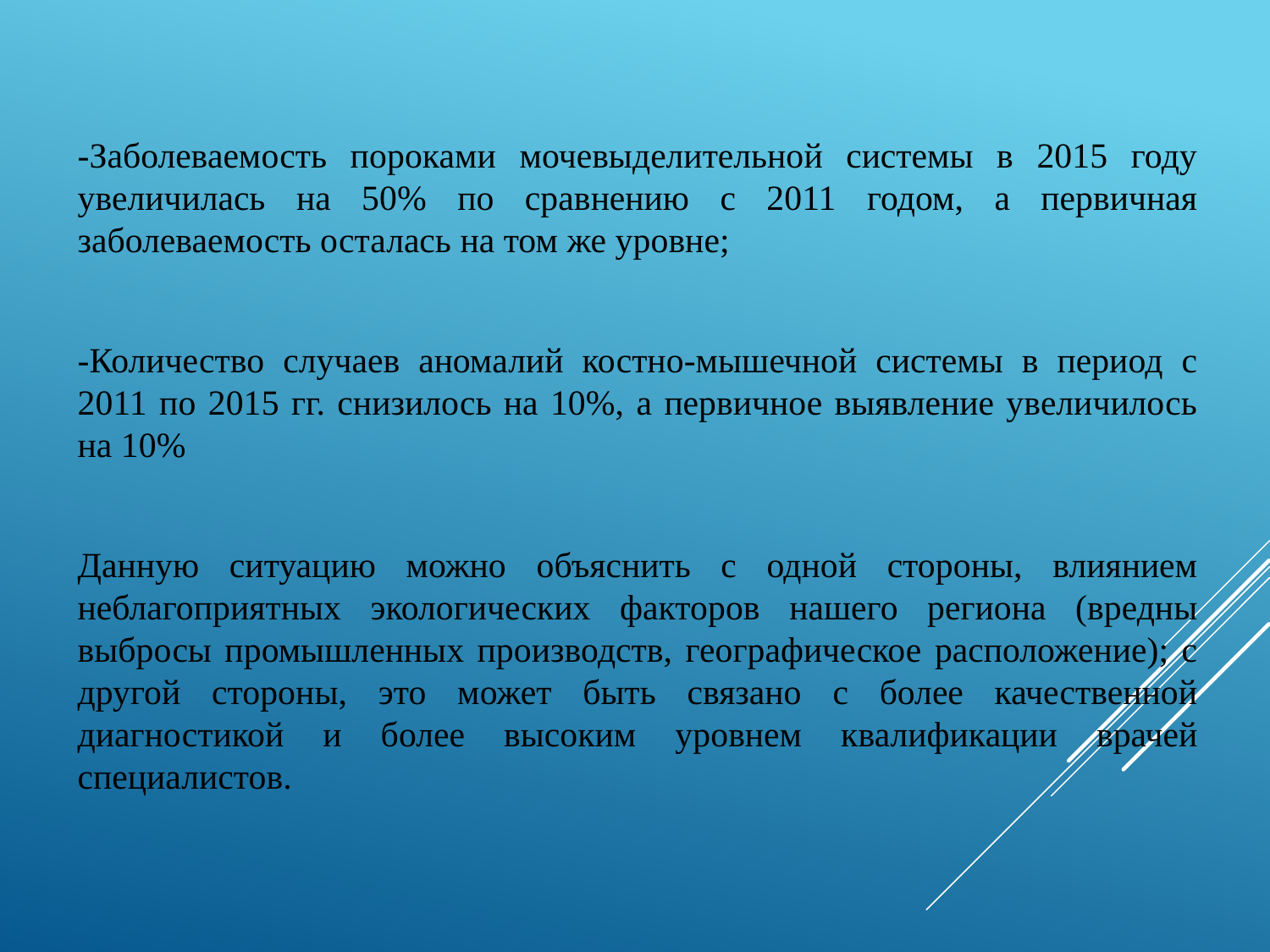

-Заболеваемость пороками мочевыделительной системы в 2015 году увеличилась на 50% по сравнению с 2011 годом, а первичная заболеваемость осталась на том же уровне;

-Количество случаев аномалий костно-мышечной системы в период с 2011 по 2015 гг. снизилось на 10%, а первичное выявление увеличилось на 10%

Данную ситуацию можно объяснить с одной стороны, влиянием неблагоприятных экологических факторов нашего региона (вредны выбросы промышленных производств, географическое расположение); с другой стороны, это может быть связано с более качественной диагностикой и более высоким уровнем квалификации врачей специалистов.